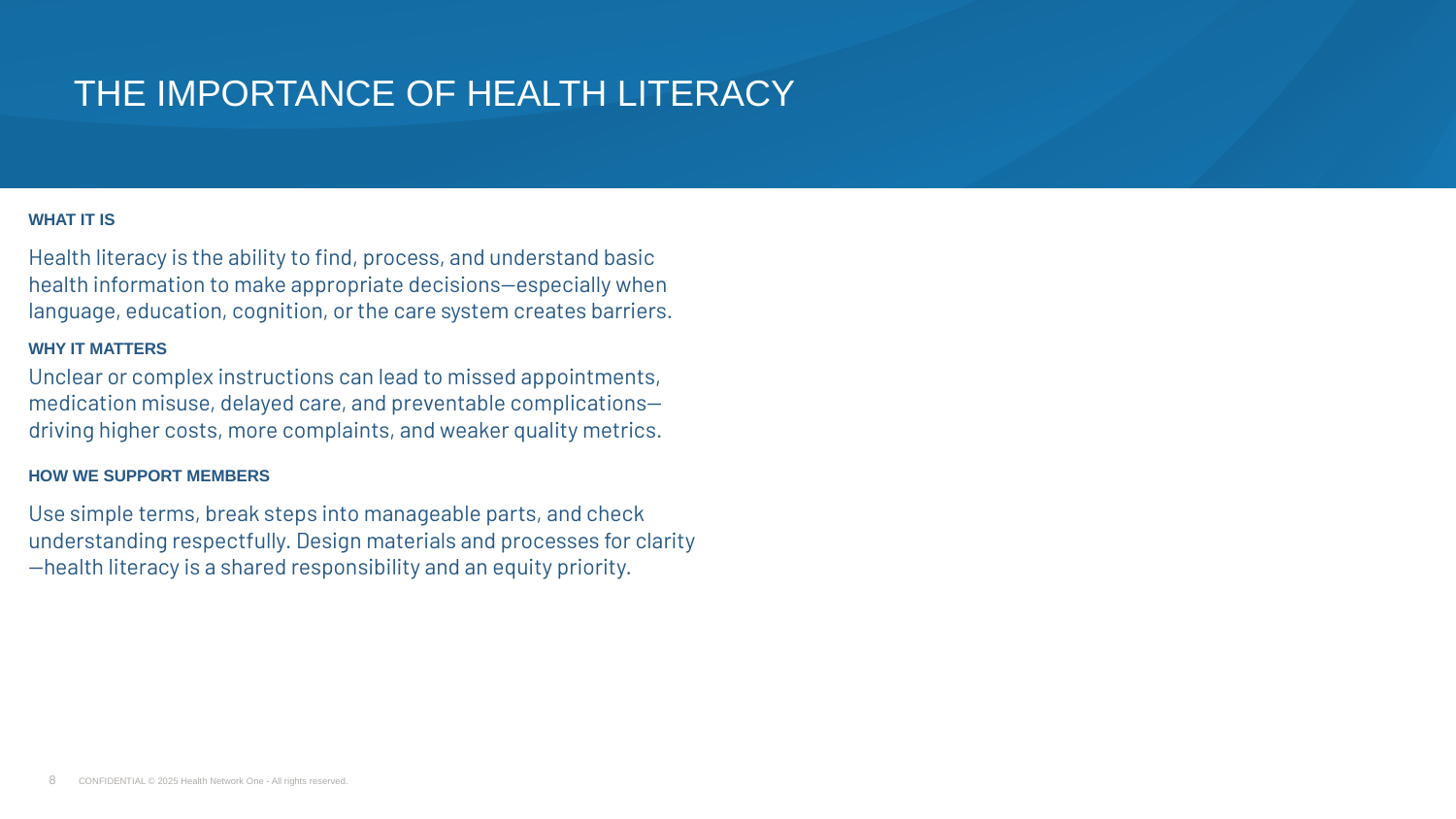

The Importance of Health Literacy
WHAT IT IS
Health literacy is the ability to find, process, and understand basic health information to make appropriate decisions—especially when language, education, cognition, or the care system creates barriers.
WHY IT MATTERS
Unclear or complex instructions can lead to missed appointments, medication misuse, delayed care, and preventable complications—driving higher costs, more complaints, and weaker quality metrics.
HOW WE SUPPORT MEMBERS
Use simple terms, break steps into manageable parts, and check understanding respectfully. Design materials and processes for clarity—health literacy is a shared responsibility and an equity priority.
8